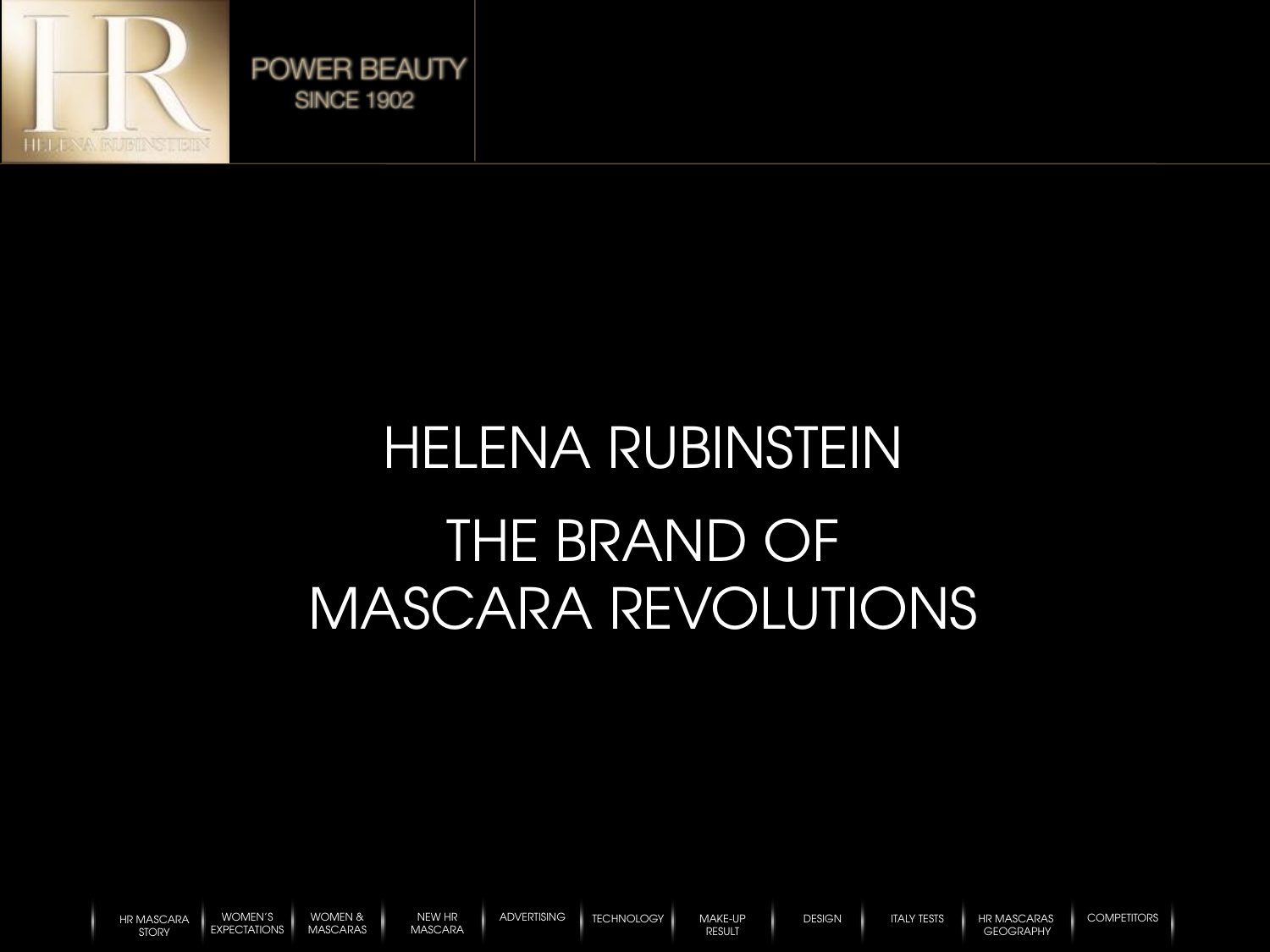

HELENA RUBINSTEIN

THE BRAND OF
MASCARA REVOLUTIONS